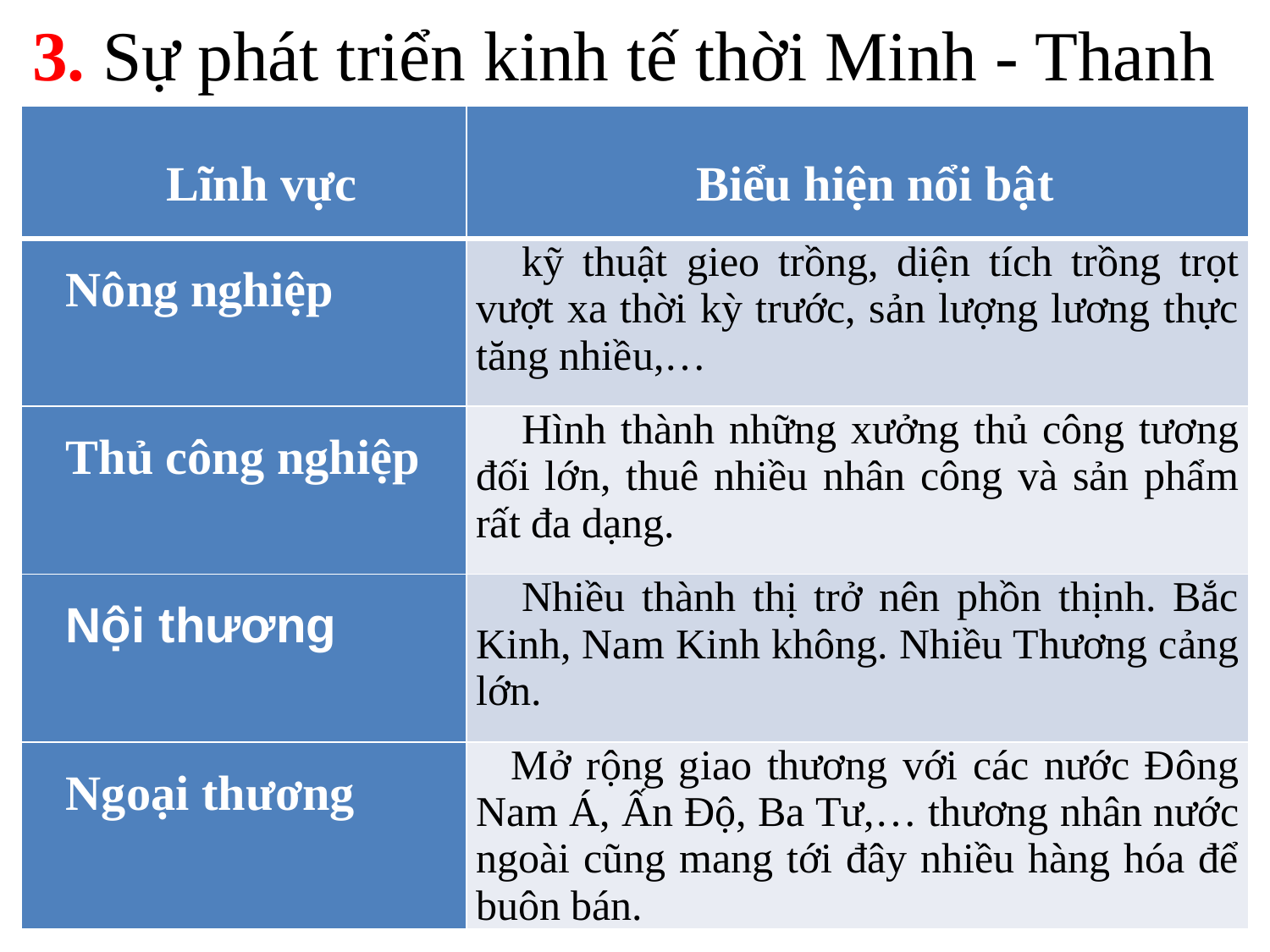

# 3. Sự phát triển kinh tế thời Minh - Thanh
| Lĩnh vực | Biểu hiện nổi bật |
| --- | --- |
| Nông nghiệp | kỹ thuật gieo trồng, diện tích trồng trọt vượt xa thời kỳ trước, sản lượng lương thực tăng nhiều,… |
| Thủ công nghiệp | Hình thành những xưởng thủ công tương đối lớn, thuê nhiều nhân công và sản phẩm rất đa dạng. |
| Nội thương | Nhiều thành thị trở nên phồn thịnh. Bắc Kinh, Nam Kinh không. Nhiều Thương cảng lớn. |
| Ngoại thương | Mở rộng giao thương với các nước Đông Nam Á, Ấn Độ, Ba Tư,… thương nhân nước ngoài cũng mang tới đây nhiều hàng hóa để buôn bán. |